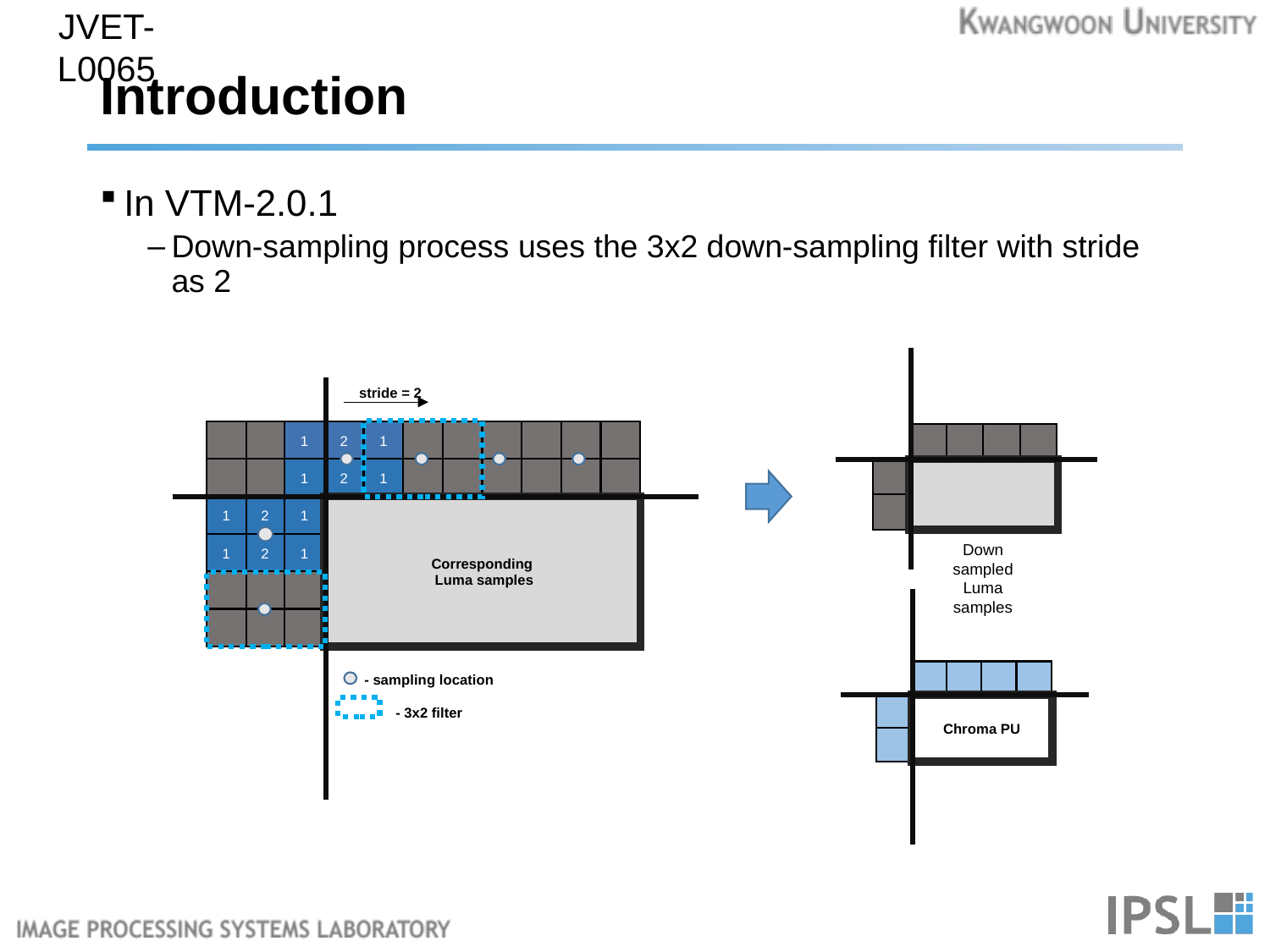

# Introduction
In VTM-2.0.1
Down-sampling process uses the 3x2 down-sampling filter with stride as 2

stride = 2

1
2
1

1
2
1

1
2
1
Corresponding
 Luma samples

1
2
1

 - sampling location

 - 3x2 filter

Down sampled
Luma samples

Chroma PU